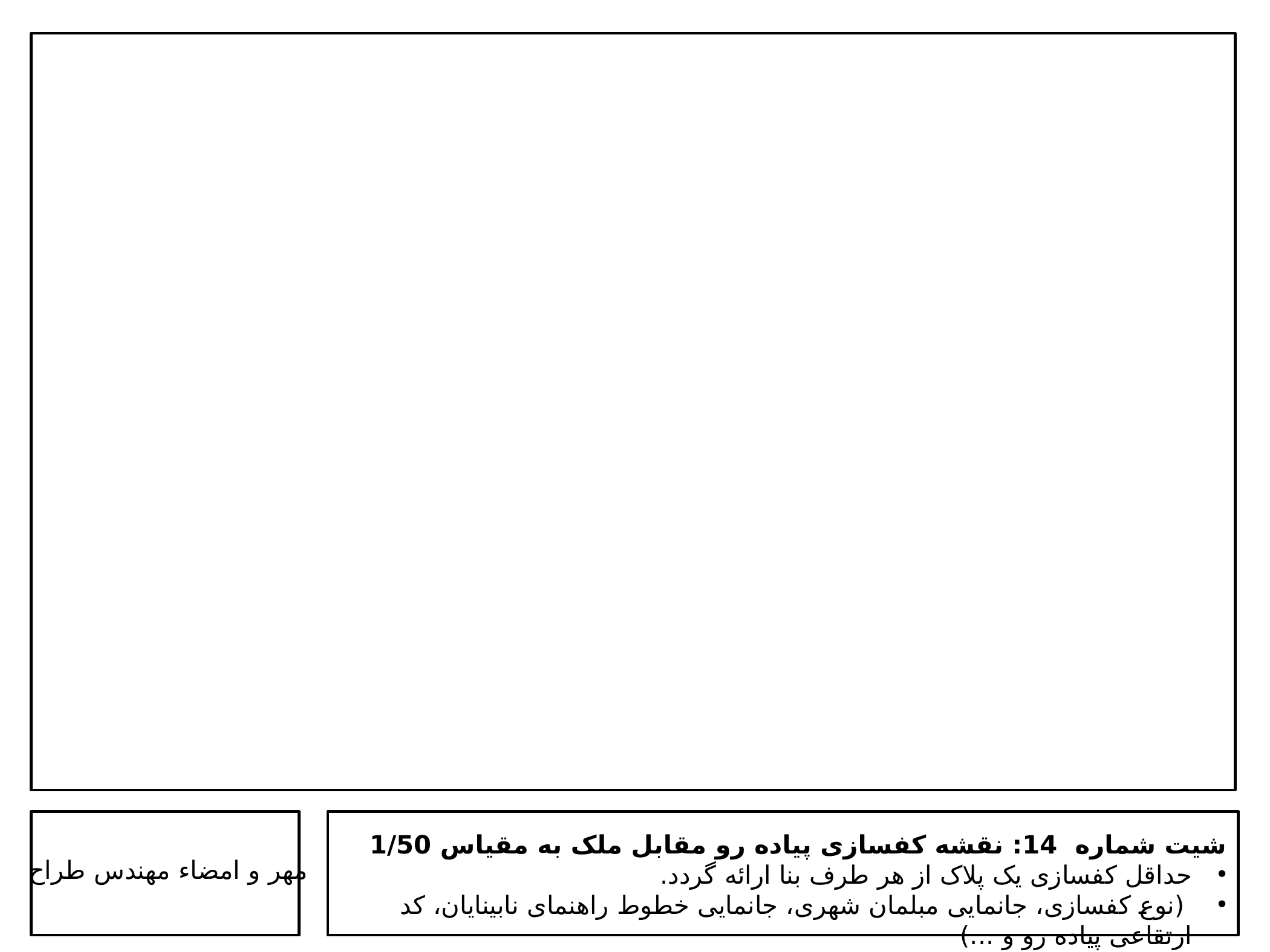

شیت شماره  14: نقشه کفسازی پیاده رو مقابل ملک به مقیاس 1/50
حداقل کفسازی یک پلاک از هر طرف بنا ارائه گردد.
 (نوع کفسازی، جانمایی مبلمان شهری، جانمایی خطوط راهنمای نابینایان، کد ارتقاعی پیاده رو و ...)
مهر و امضاء مهندس طراح